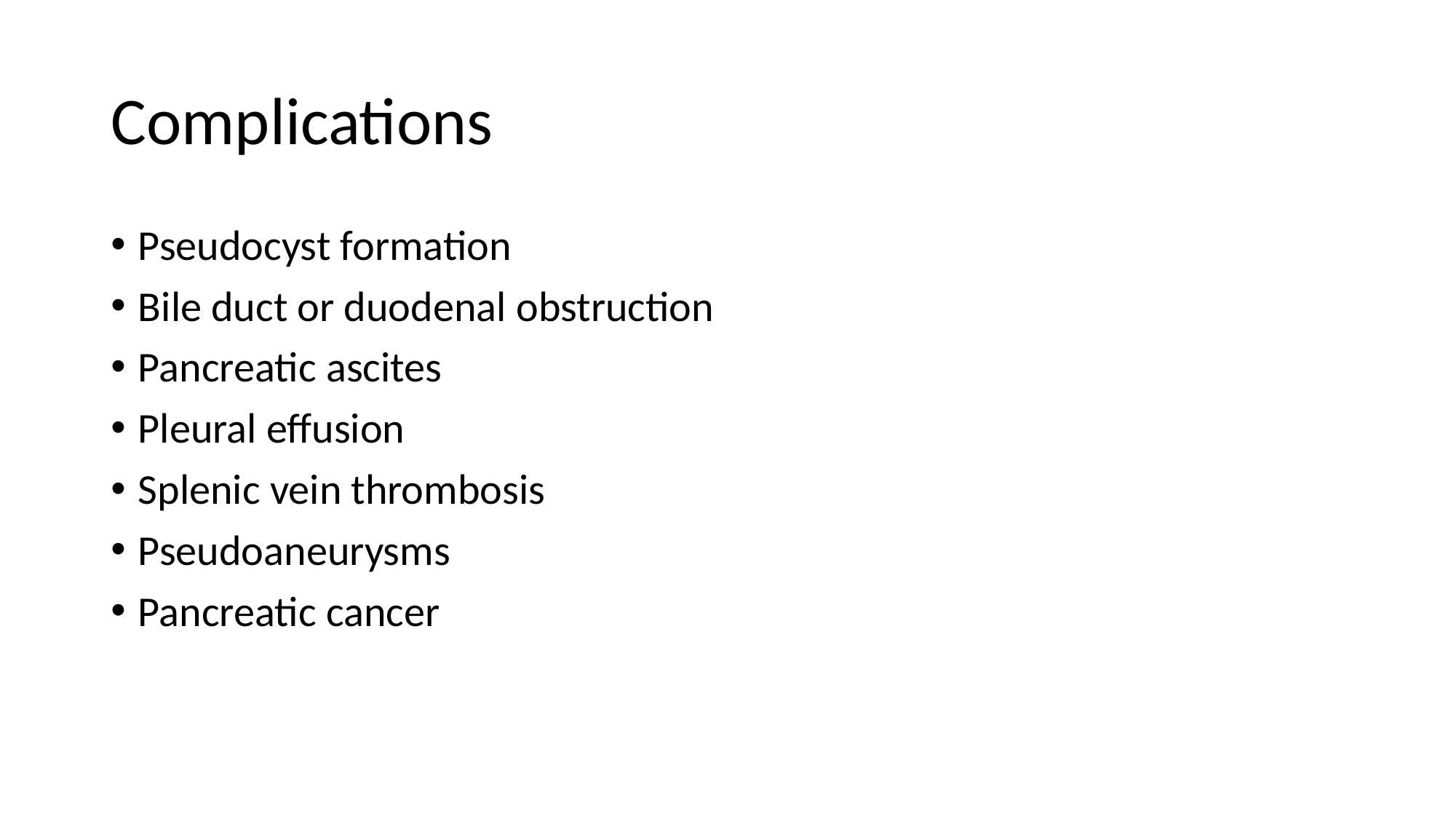

# Complications
Pseudocyst formation
Bile duct or duodenal obstruction
Pancreatic ascites
Pleural effusion
Splenic vein thrombosis
Pseudoaneurysms
Pancreatic cancer